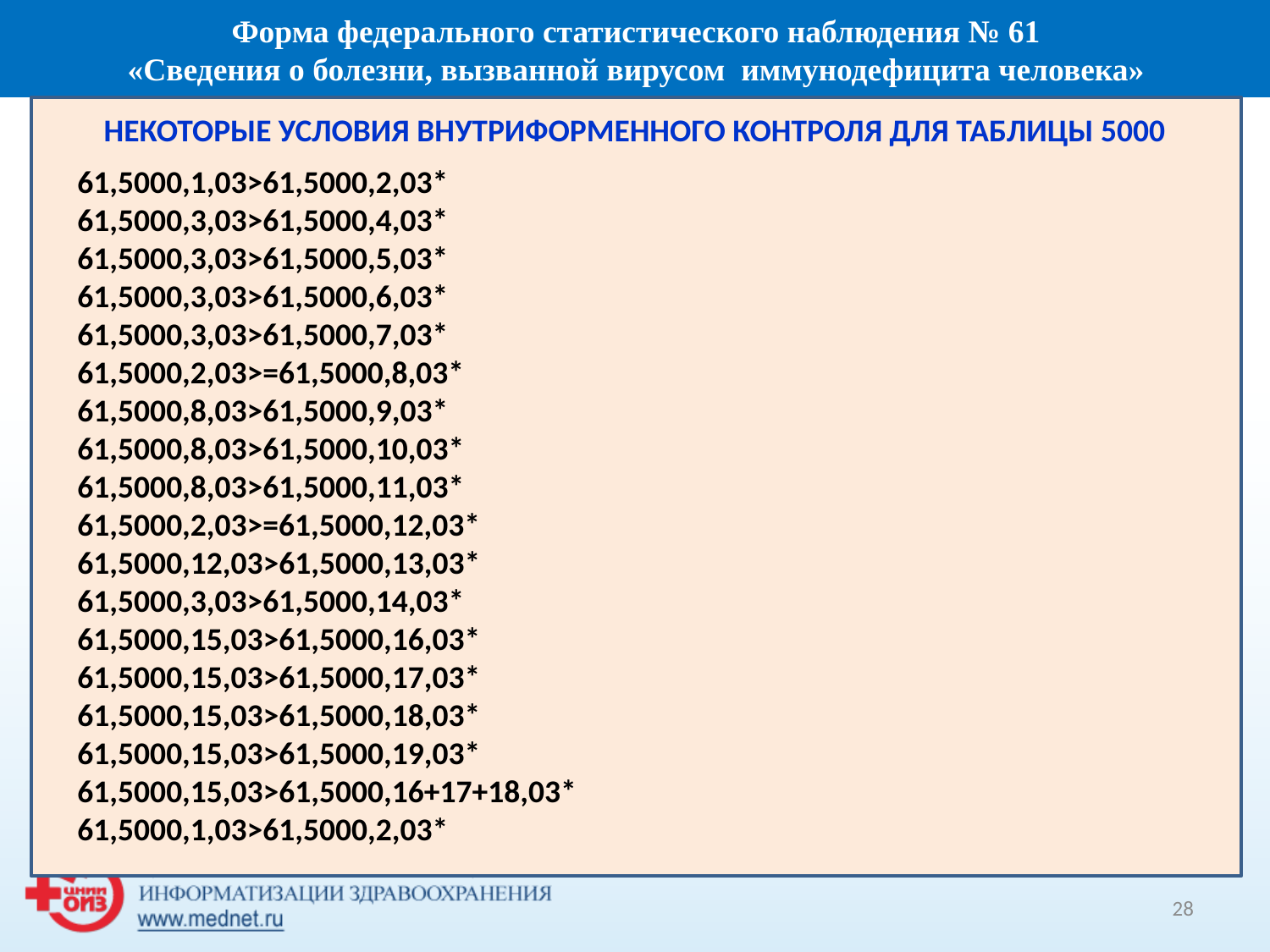

Форма федерального статистического наблюдения № 61
 «Сведения о болезни, вызванной вирусом  иммунодефицита человека»

НЕКОТОРЫЕ УСЛОВИЯ ВНУТРИФОРМЕННОГО КОНТРОЛЯ ДЛЯ ТАБЛИЦЫ 5000
61,5000,1,03>61,5000,2,03*
61,5000,3,03>61,5000,4,03*
61,5000,3,03>61,5000,5,03*
61,5000,3,03>61,5000,6,03*
61,5000,3,03>61,5000,7,03*
61,5000,2,03>=61,5000,8,03*
61,5000,8,03>61,5000,9,03*
61,5000,8,03>61,5000,10,03*
61,5000,8,03>61,5000,11,03*
61,5000,2,03>=61,5000,12,03*
61,5000,12,03>61,5000,13,03*
61,5000,3,03>61,5000,14,03*
61,5000,15,03>61,5000,16,03*
61,5000,15,03>61,5000,17,03*
61,5000,15,03>61,5000,18,03*
61,5000,15,03>61,5000,19,03*
61,5000,15,03>61,5000,16+17+18,03*
61,5000,1,03>61,5000,2,03*

28